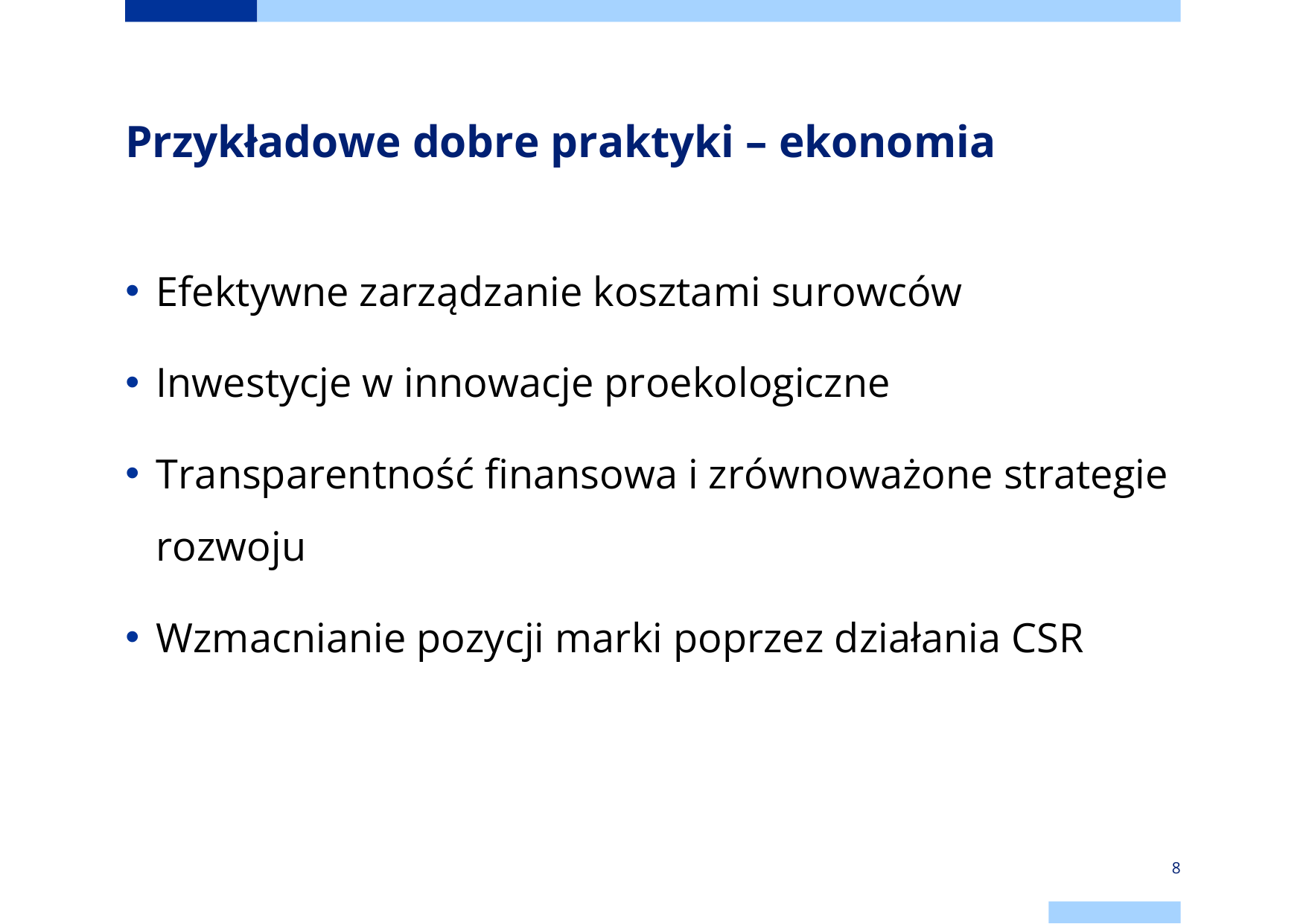

# Przykładowe dobre praktyki – ekonomia
Efektywne zarządzanie kosztami surowców
Inwestycje w innowacje proekologiczne
Transparentność finansowa i zrównoważone strategie rozwoju
Wzmacnianie pozycji marki poprzez działania CSR
8